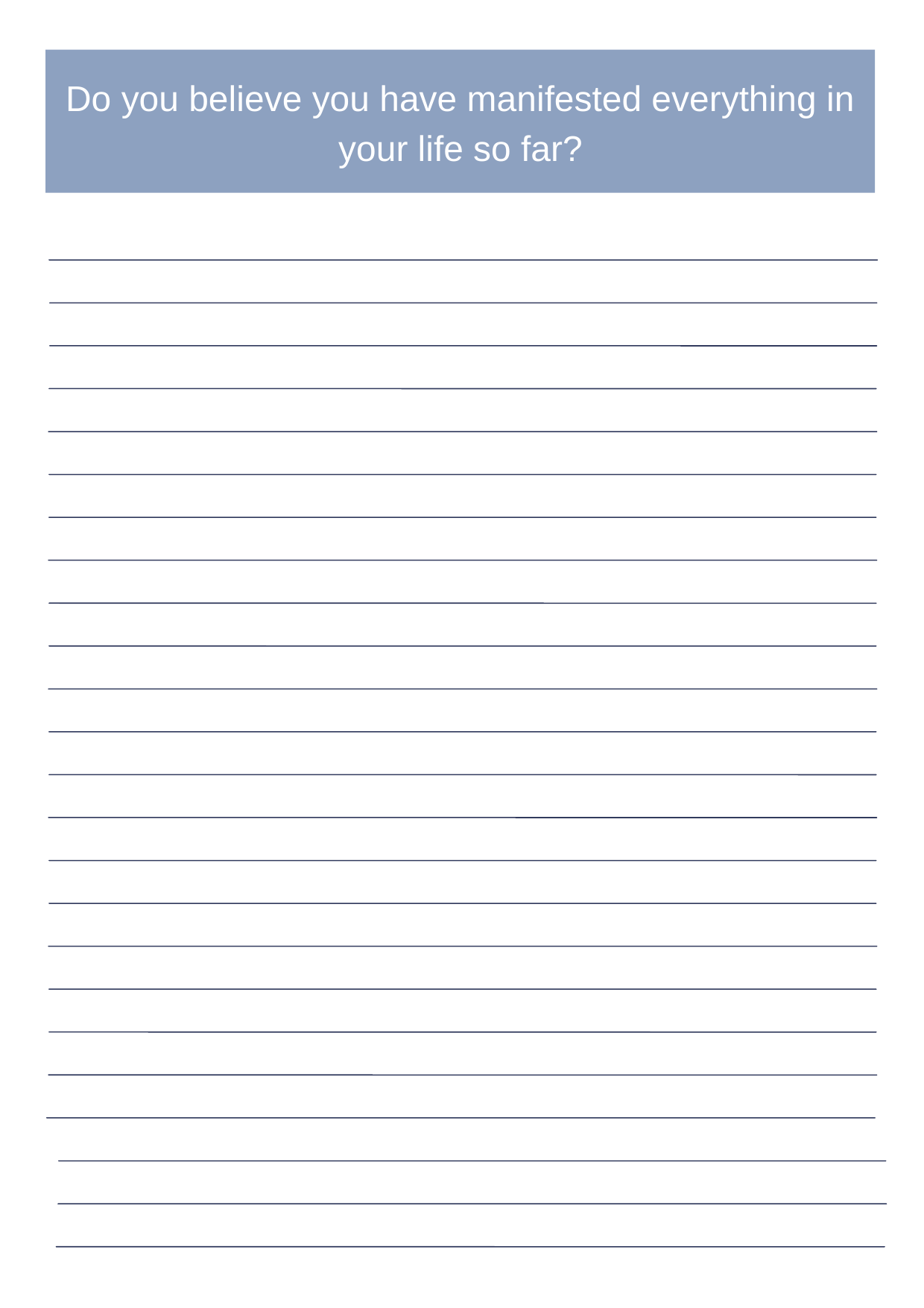

Do you believe you have manifested everything in your life so far?